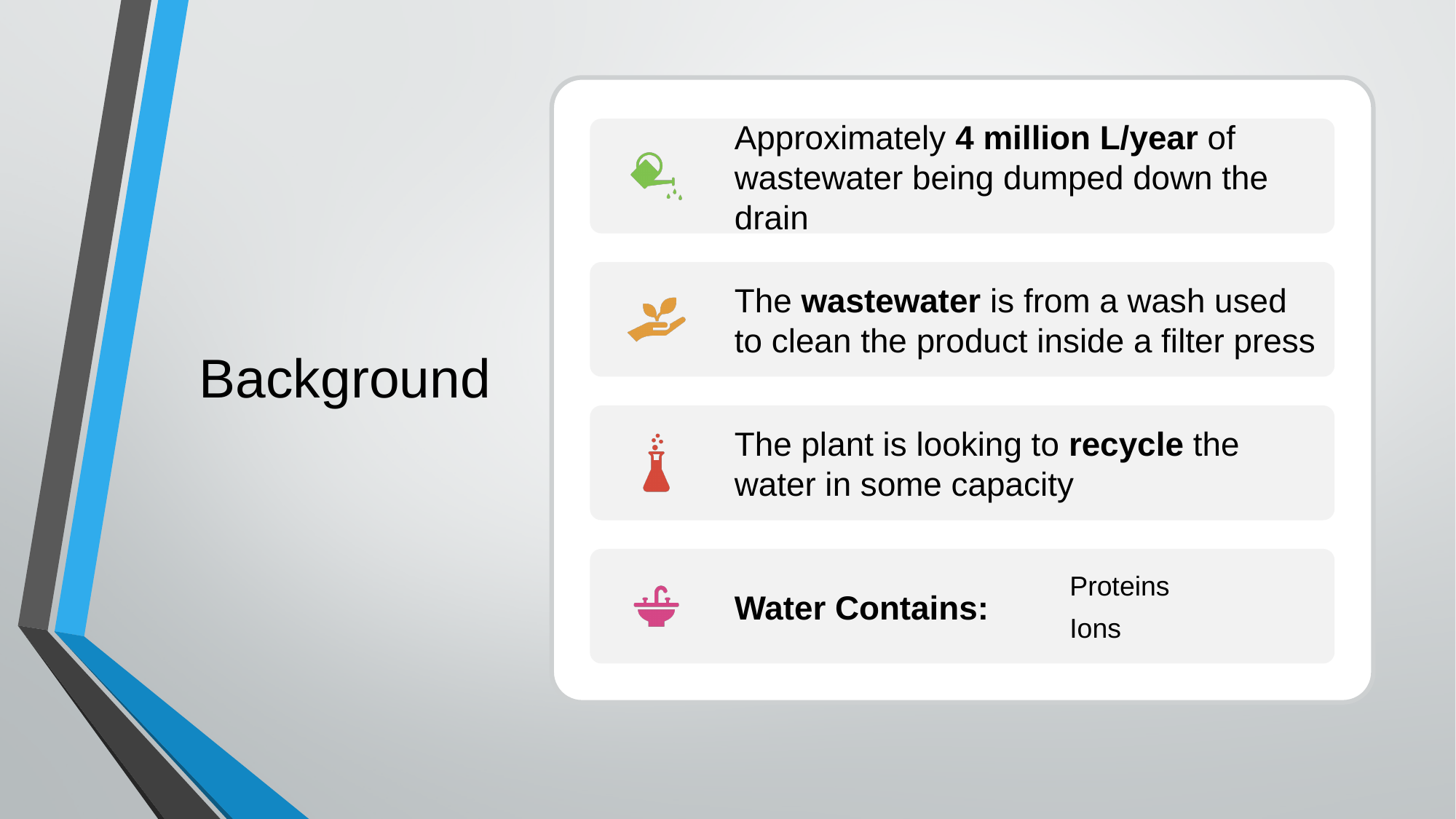

Approximately 4 million L/year of wastewater being dumped down the drain
The wastewater is from a wash used to clean the product inside a filter press
The plant is looking to recycle the water in some capacity
Water Contains:
Proteins
Ions
# Background